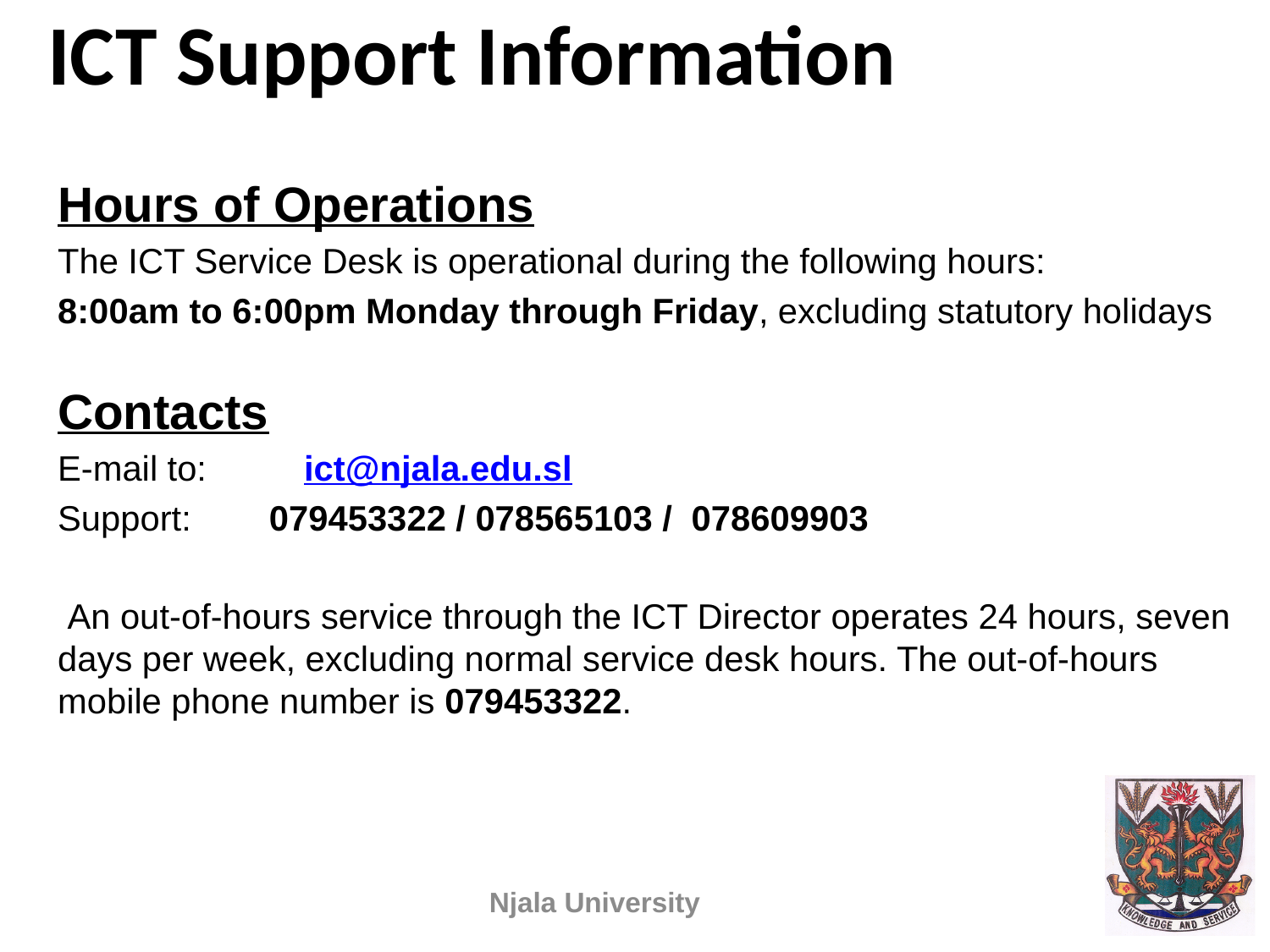

# ICT Support Information
Hours of Operations
The ICT Service Desk is operational during the following hours:
8:00am to 6:00pm Monday through Friday, excluding statutory holidays

Contacts
E-mail to:          ict@njala.edu.sl
Support:        079453322 / 078565103 /  078609903

 An out-of-hours service through the ICT Director operates 24 hours, seven days per week, excluding normal service desk hours. The out-of-hours mobile phone number is 079453322.

Njala University